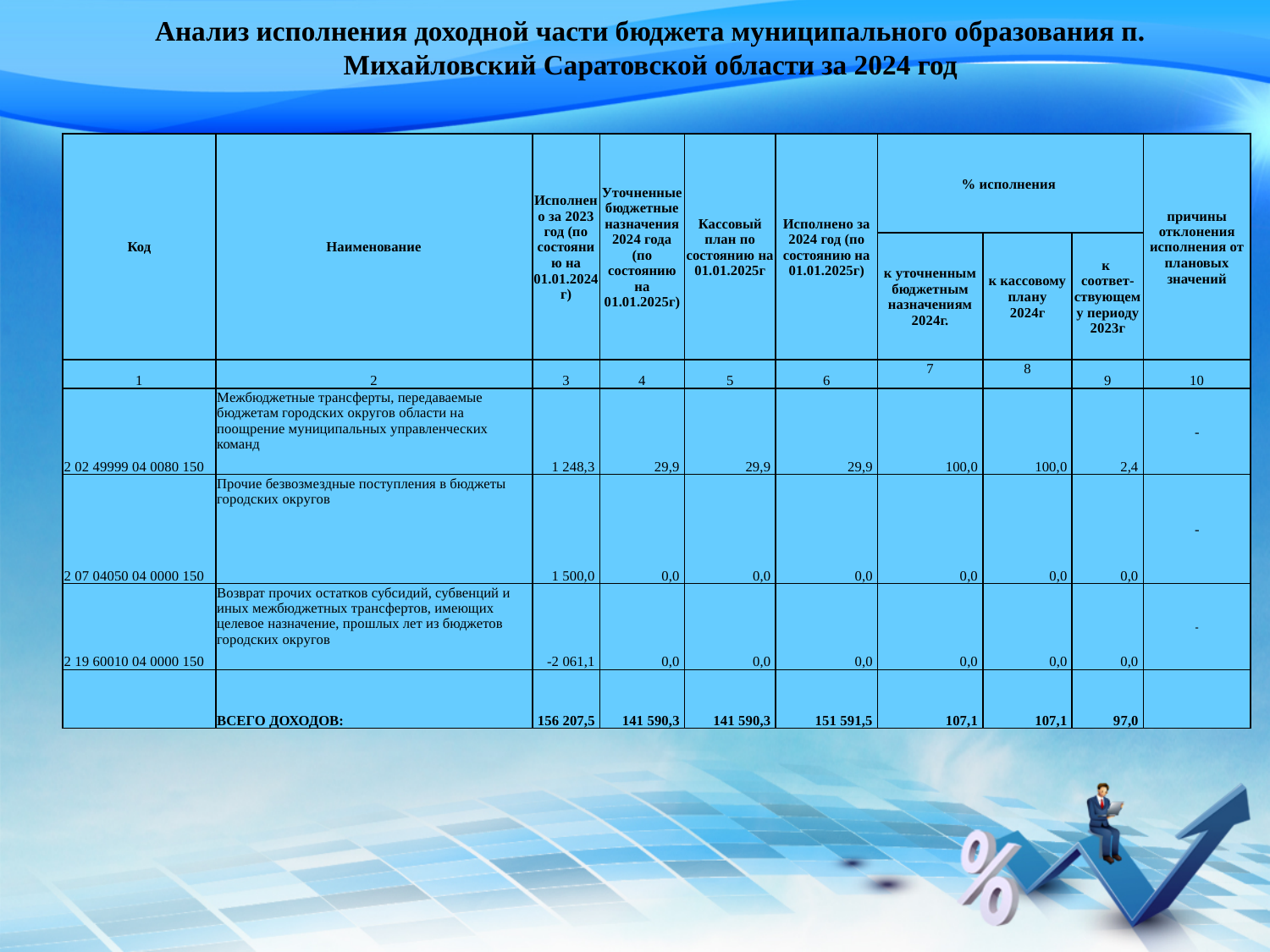

# Анализ исполнения доходной части бюджета муниципального образования п. Михайловский Саратовской области за 2024 год
| Код | Наименование | Исполнено за 2023 год (по состоянию на 01.01.2024г) | Уточненные бюджетные назначения 2024 года (по состоянию на 01.01.2025г) | Кассовый план по состоянию на 01.01.2025г | Исполнено за 2024 год (по состоянию на 01.01.2025г) | % исполнения |  |  | причины отклонения исполнения от плановых значений |
| --- | --- | --- | --- | --- | --- | --- | --- | --- | --- |
|  |  |  |  |  |  | к уточненным бюджетным назначениям 2024г. | к кассовому плану 2024г | к соответ-ствующему периоду 2023г |  |
| 1 | 2 | 3 | 4 | 5 | 6 | 7 | 8 | 9 | 10 |
| 2 02 49999 04 0080 150 | Межбюджетные трансферты, передаваемые бюджетам городских округов области на поощрение муниципальных управленческих команд | 1 248,3 | 29,9 | 29,9 | 29,9 | 100,0 | 100,0 | 2,4 | - |
| 2 07 04050 04 0000 150 | Прочие безвозмездные поступления в бюджеты городских округов | 1 500,0 | 0,0 | 0,0 | 0,0 | 0,0 | 0,0 | 0,0 | - |
| 2 19 60010 04 0000 150 | Возврат прочих остатков субсидий, субвенций и иных межбюджетных трансфертов, имеющих целевое назначение, прошлых лет из бюджетов городских округов | -2 061,1 | 0,0 | 0,0 | 0,0 | 0,0 | 0,0 | 0,0 | - |
|  | ВСЕГО ДОХОДОВ: | 156 207,5 | 141 590,3 | 141 590,3 | 151 591,5 | 107,1 | 107,1 | 97,0 |  |